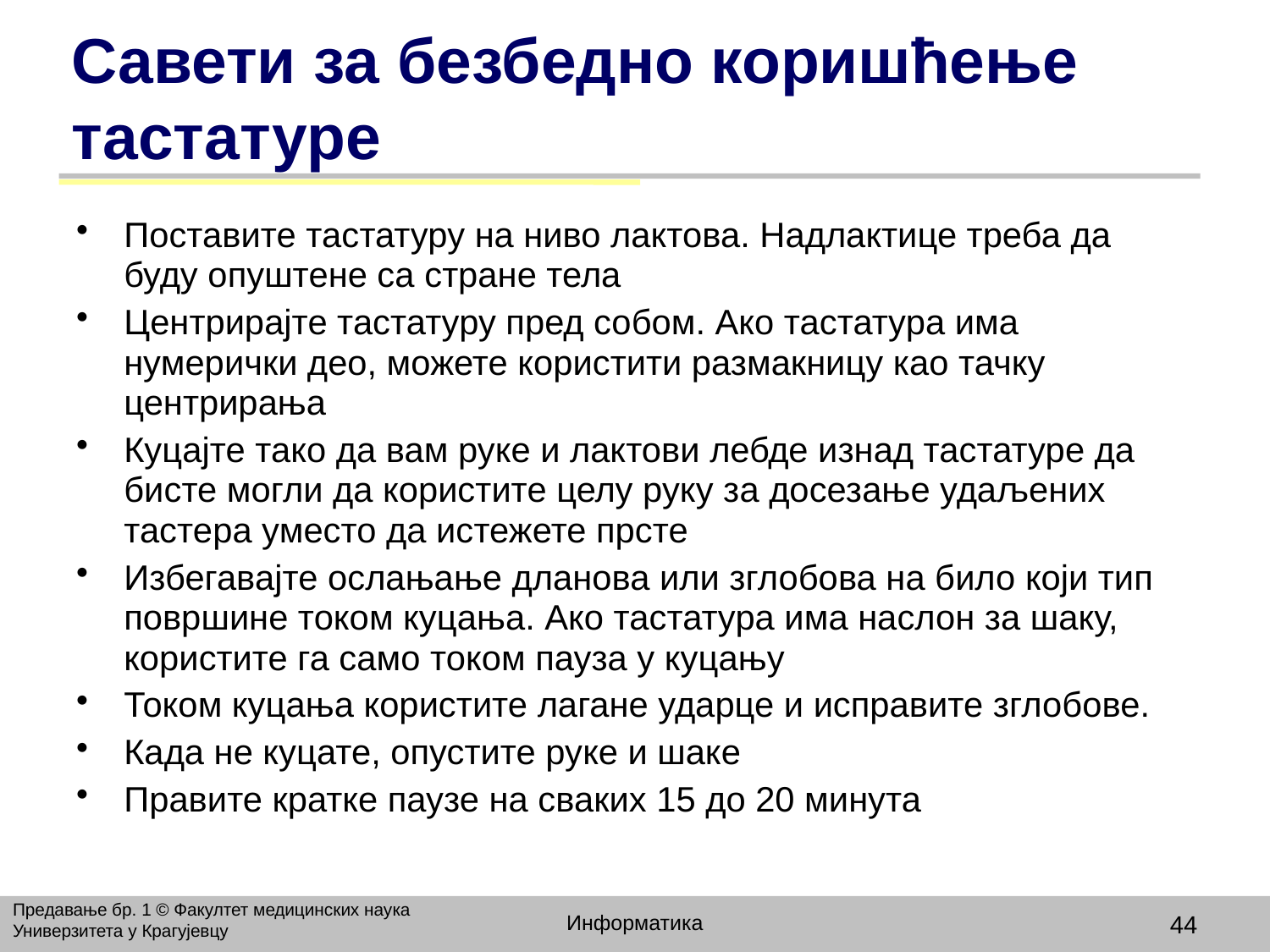

# Савети за безбедно коришћење тастатуре
Поставите тастатуру на ниво лактова. Надлактице треба да буду опуштене са стране тела
Центрирајте тастатуру пред собом. Ако тастатура има нумерички део, можете користити размакницу као тачку центрирања
Куцајте тако да вам руке и лактови лебде изнад тастатуре да бисте могли да користите целу руку за досезање удаљених тастера уместо да истежете прсте
Избегавајте ослањање дланова или зглобова на било који тип површине током куцања. Ако тастатура има наслон за шаку, користите га само током пауза у куцању
Током куцања користите лагане ударце и исправите зглобове.
Када не куцате, опустите руке и шаке
Правите кратке паузе на сваких 15 до 20 минута
Предавање бр. 1 © Факултет медицинских наука Универзитета у Крагујевцу
Информатика
44